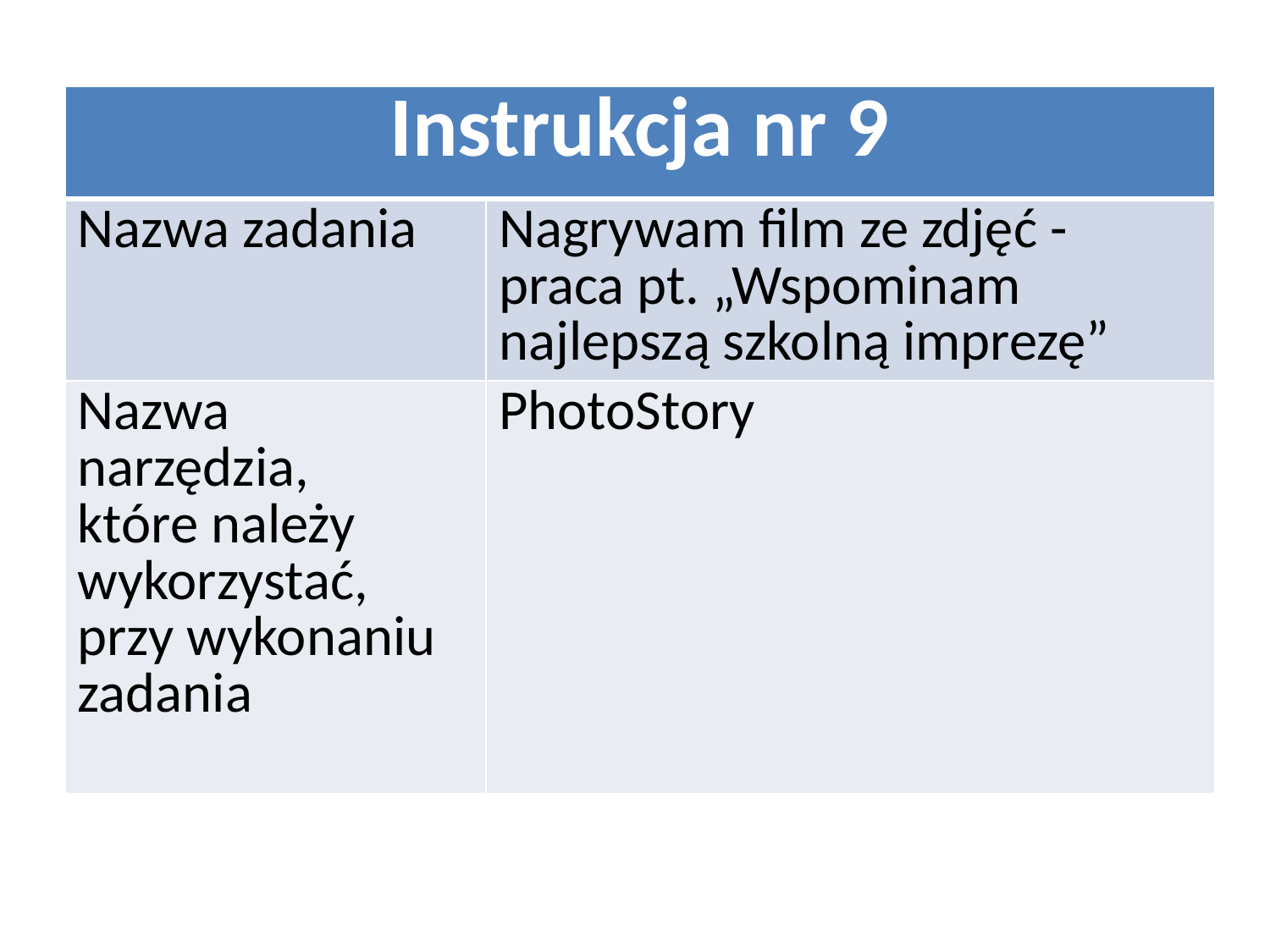

| Instrukcja nr 9 |  |
| --- | --- |
| Nazwa zadania | Nagrywam film ze zdjęć - praca pt. „Wspominam najlepszą szkolną imprezę” |
| Nazwa narzędzia, które należy wykorzystać, przy wykonaniu zadania | PhotoStory |